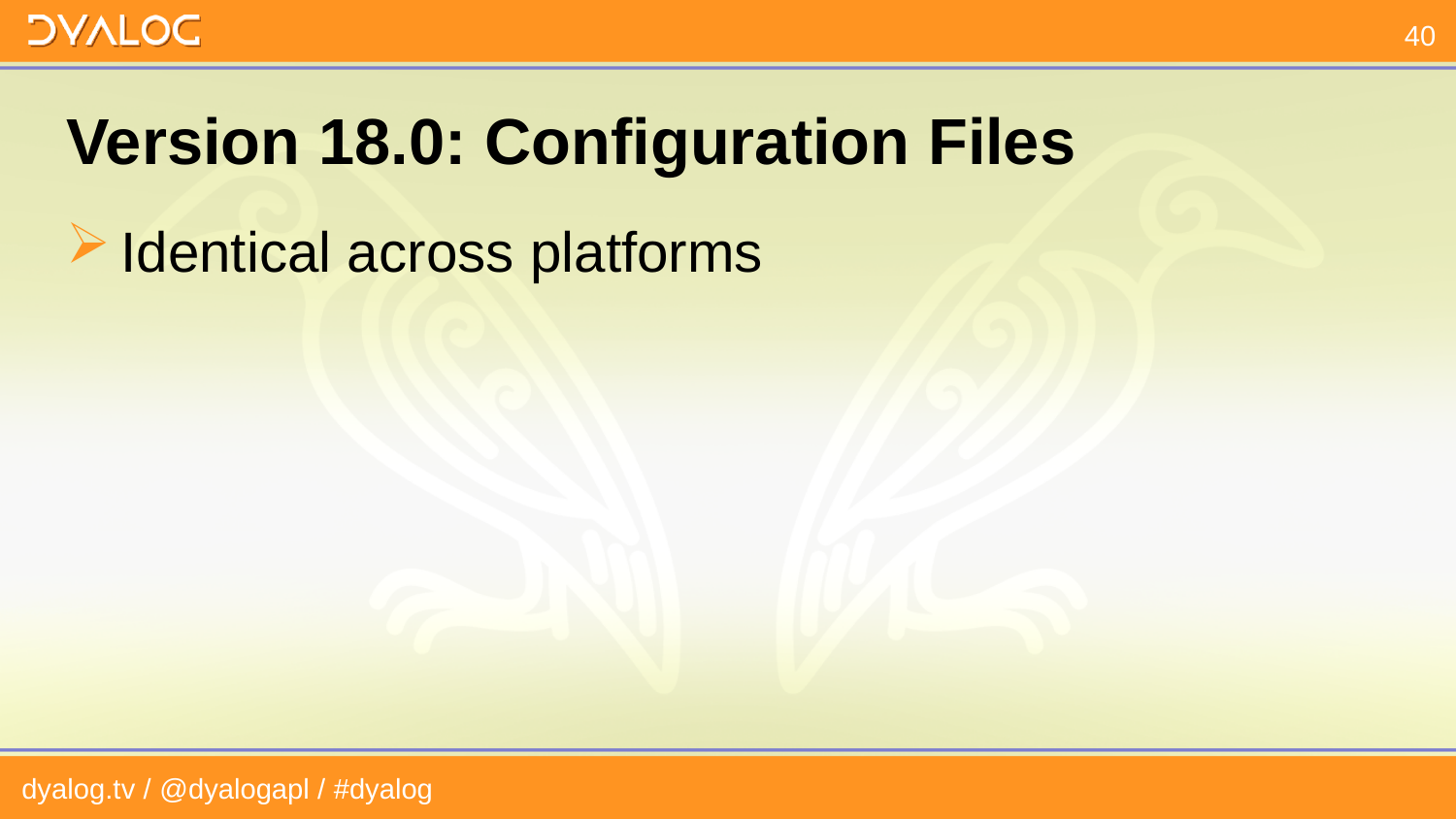

# Version 18.0: Configuration Files
Identical across platforms